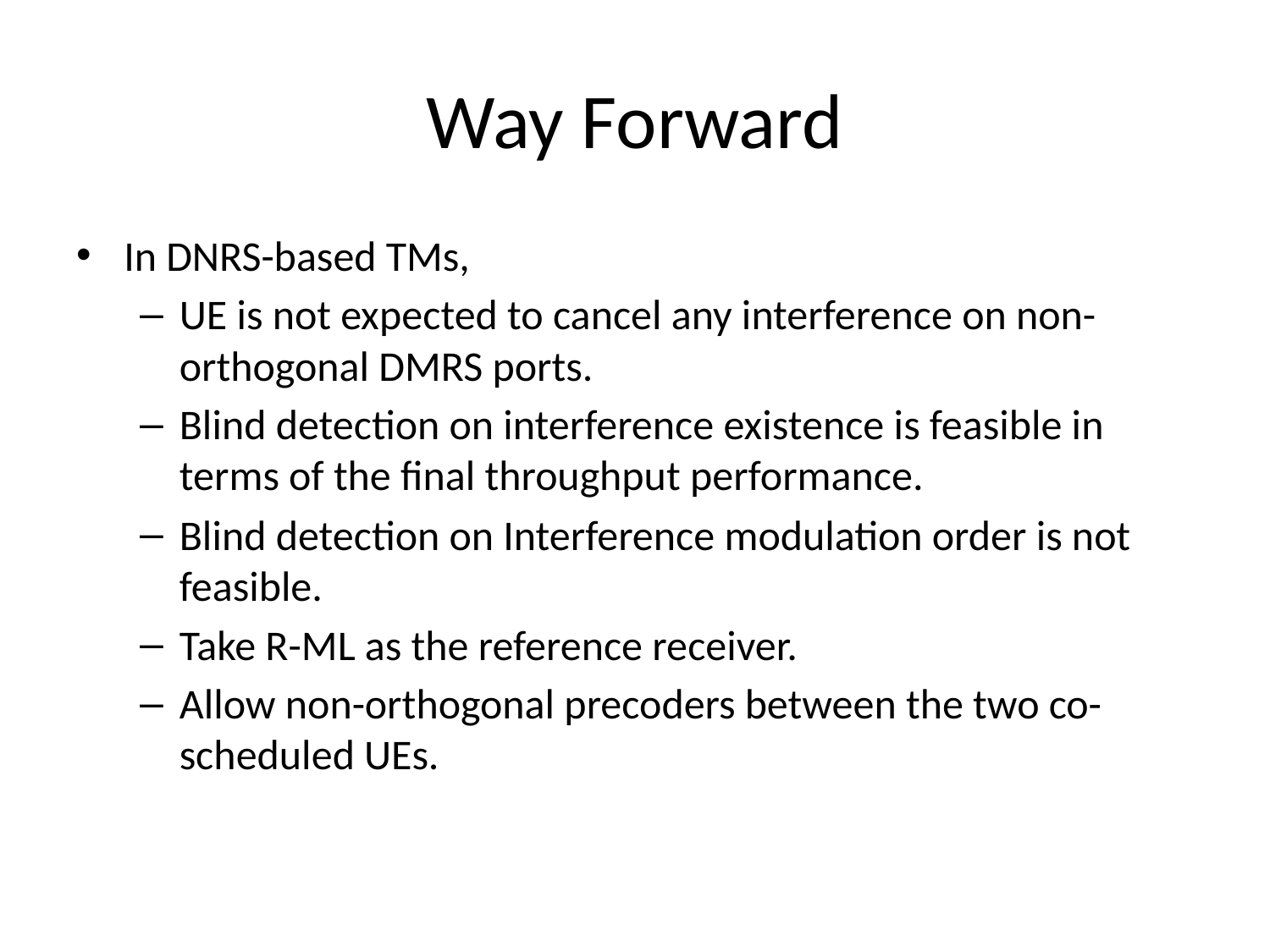

# Way Forward
In DNRS-based TMs,
UE is not expected to cancel any interference on non-orthogonal DMRS ports.
Blind detection on interference existence is feasible in terms of the final throughput performance.
Blind detection on Interference modulation order is not feasible.
Take R-ML as the reference receiver.
Allow non-orthogonal precoders between the two co-scheduled UEs.